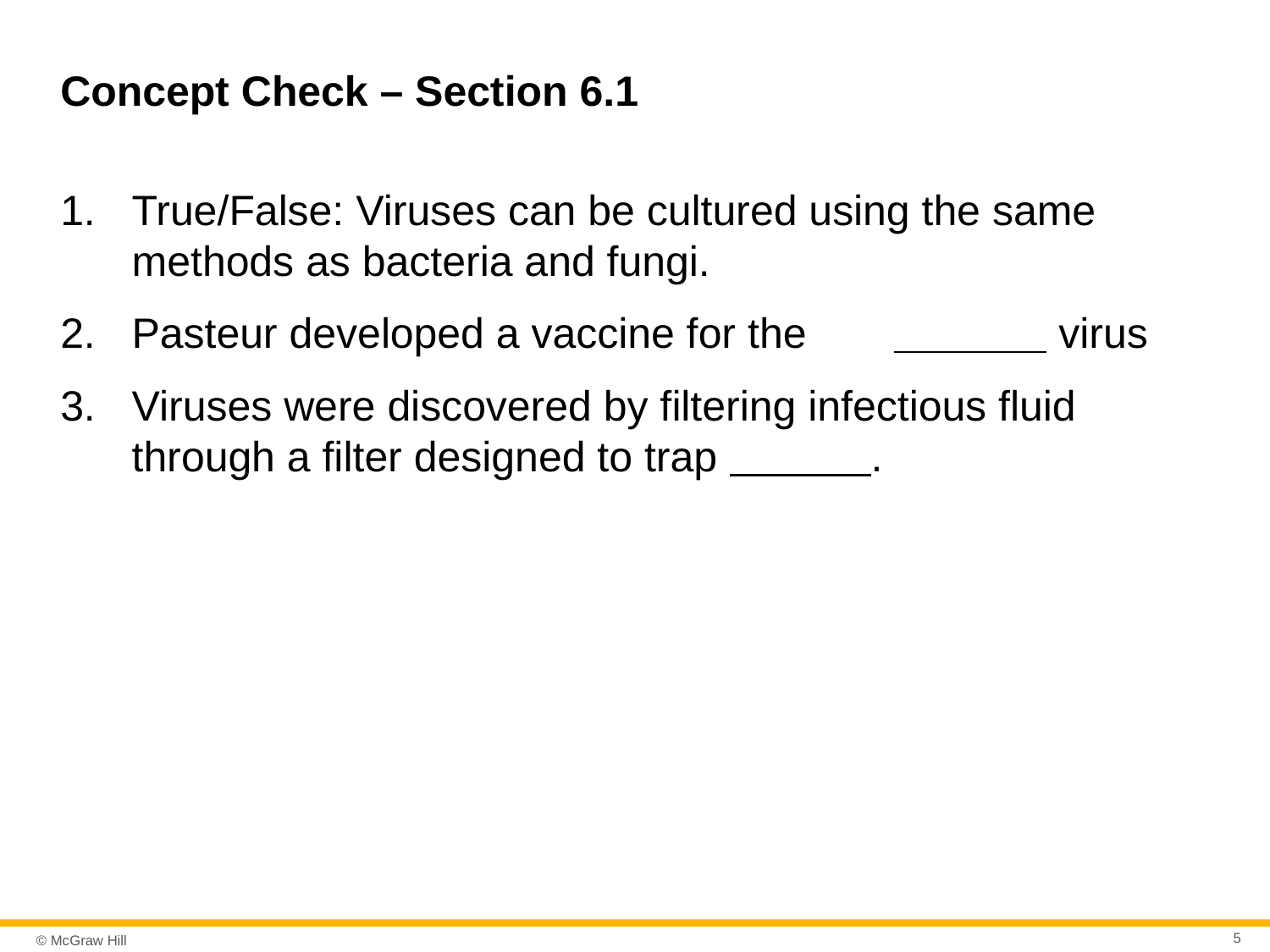

# Concept Check – Section 6.1
True/False: Viruses can be cultured using the same methods as bacteria and fungi.
Pasteur developed a vaccine for the	 Blank    virus
Viruses were discovered by filtering infectious fluid through a filter designed to trap Blank   .